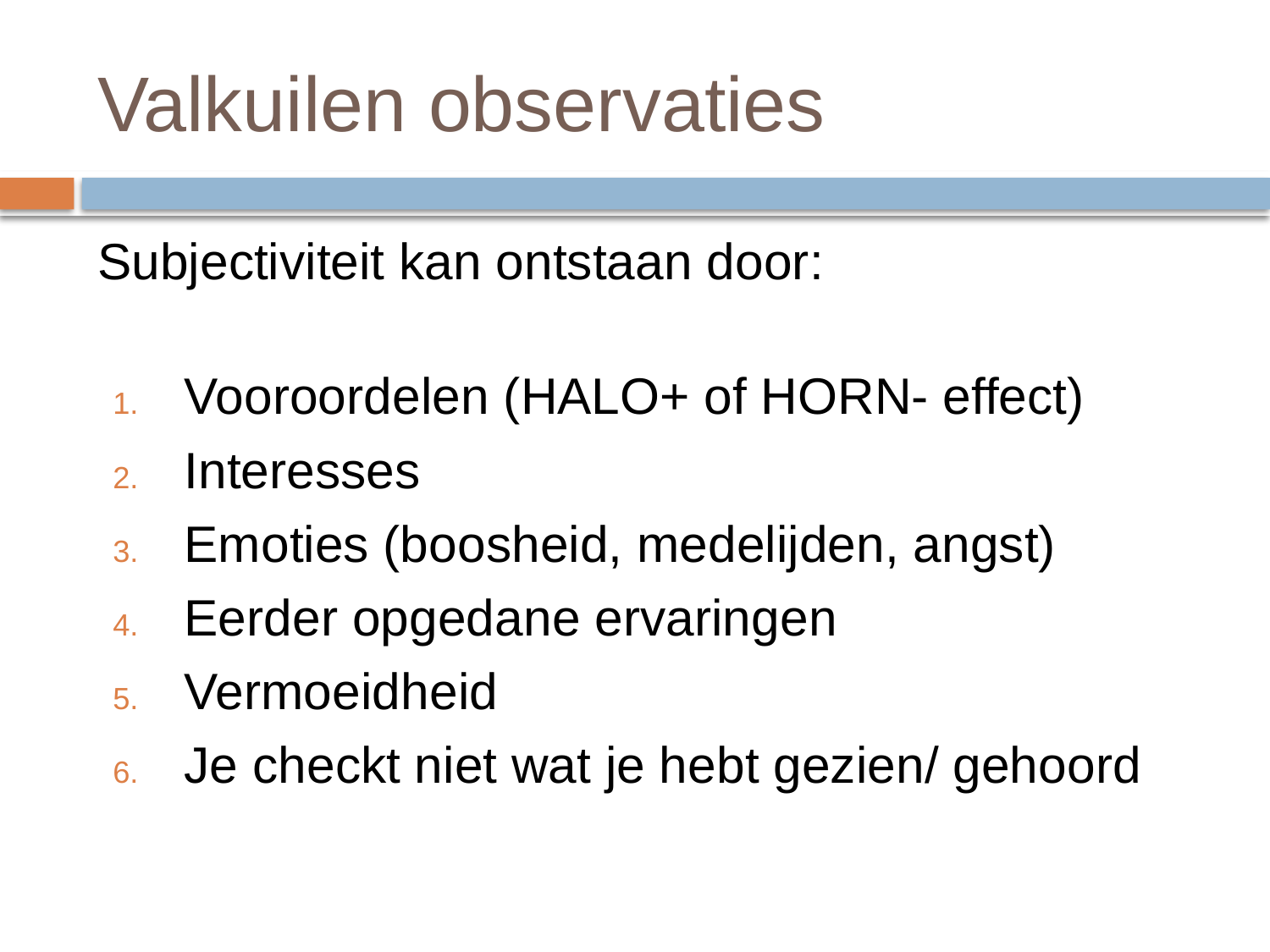

# Valkuilen observaties
Subjectiviteit kan ontstaan door:
Vooroordelen (HALO+ of HORN- effect)
Interesses
Emoties (boosheid, medelijden, angst)
Eerder opgedane ervaringen
Vermoeidheid
Je checkt niet wat je hebt gezien/ gehoord